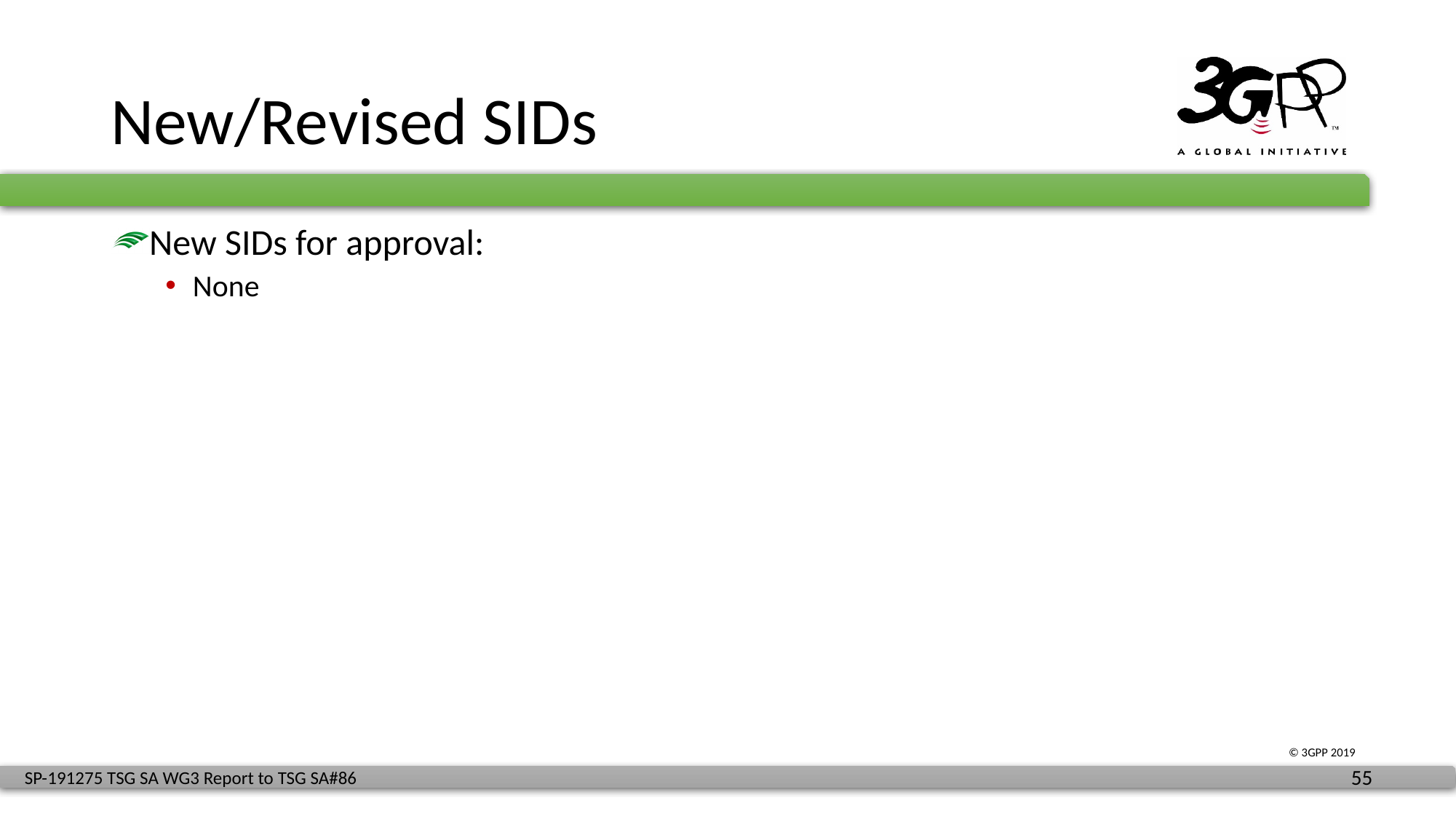

# New/Revised SIDs
New SIDs for approval:
None